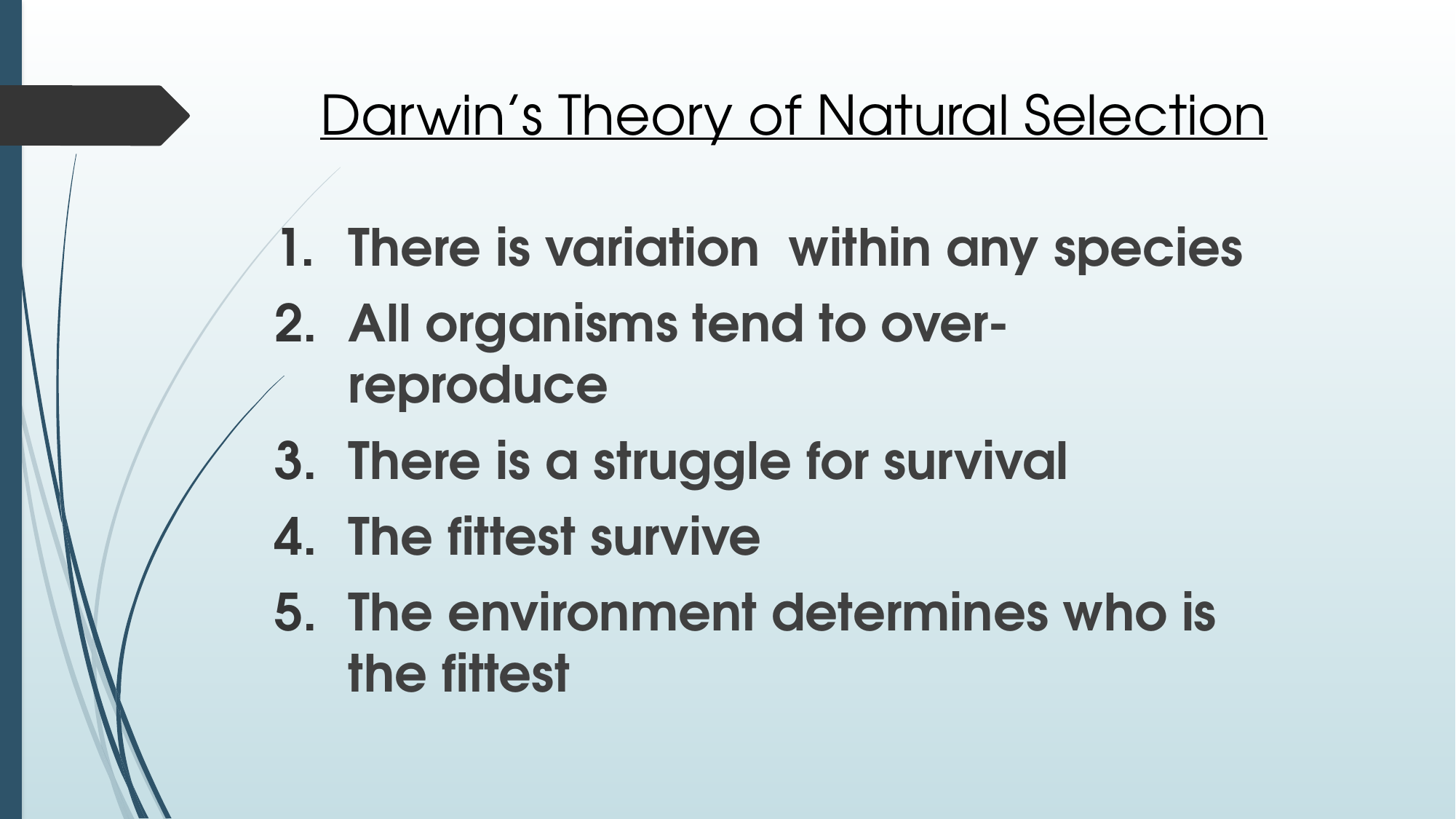

# Darwin’s Theory of Natural Selection
There is variation  within any species
All organisms tend to over-reproduce
There is a struggle for survival
The fittest survive
The environment determines who is the fittest